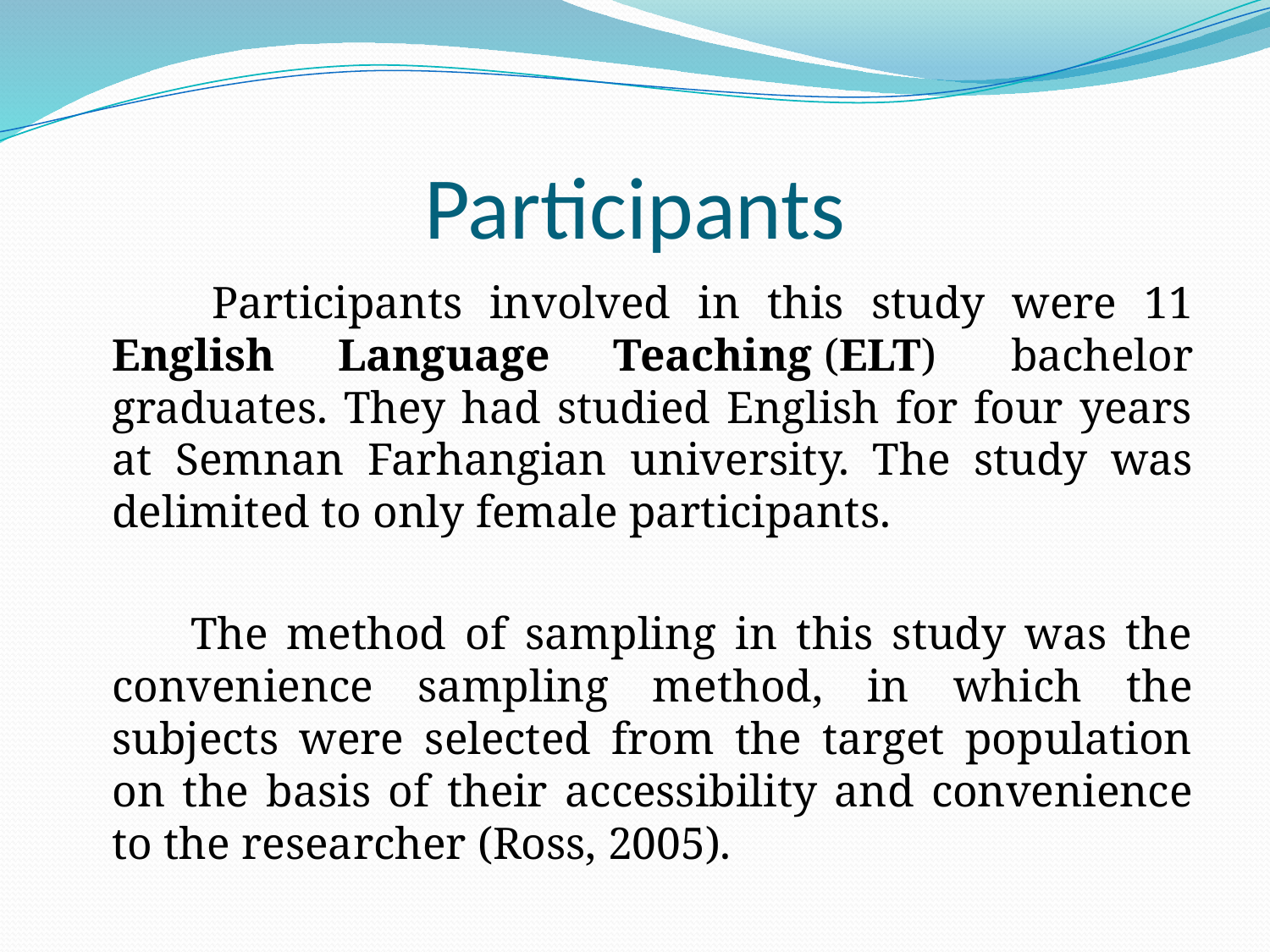

# Participants
     Participants involved in this study were 11 English Language Teaching (ELT)  bachelor graduates. They had studied English for four years at Semnan Farhangian university. The study was delimited to only female participants.

      The method of sampling in this study was the convenience sampling method, in which the subjects were selected from the target population on the basis of their accessibility and convenience to the researcher (Ross, 2005).